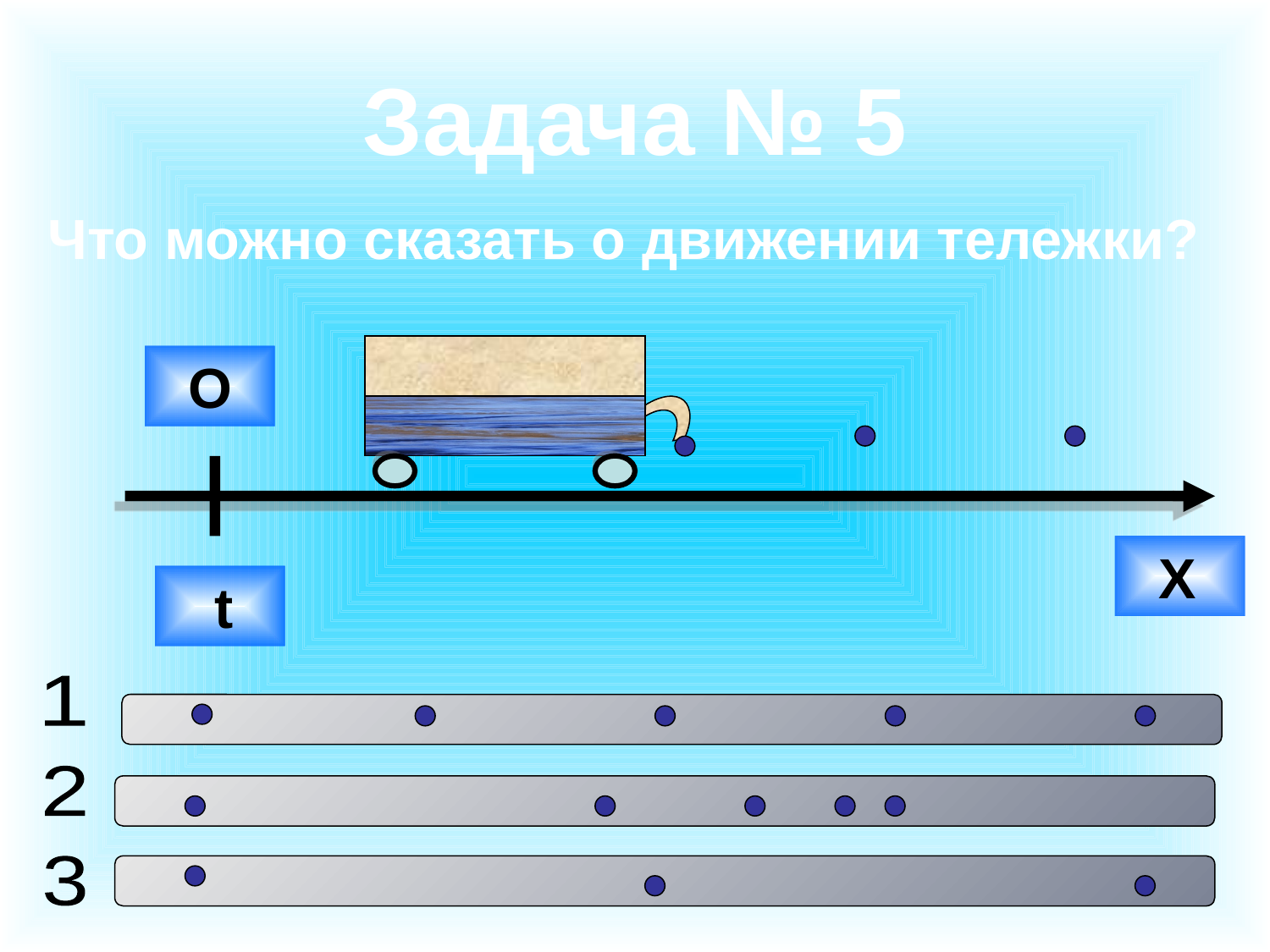

# Задача № 5
Что можно сказать о движении тележки?

  O

  X
   t
1

2

3